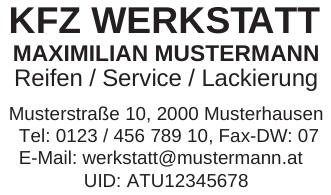

# KFZ WERKSTATT
MAXIMILIAN MUSTERMANN
Reifen / Service / Lackierung
Musterstraße 10, 2000 Musterhausen
Tel: 0123 / 456 789 10, Fax-DW: 07
E-Mail: werkstatt@mustermann.at
UID: ATU12345678